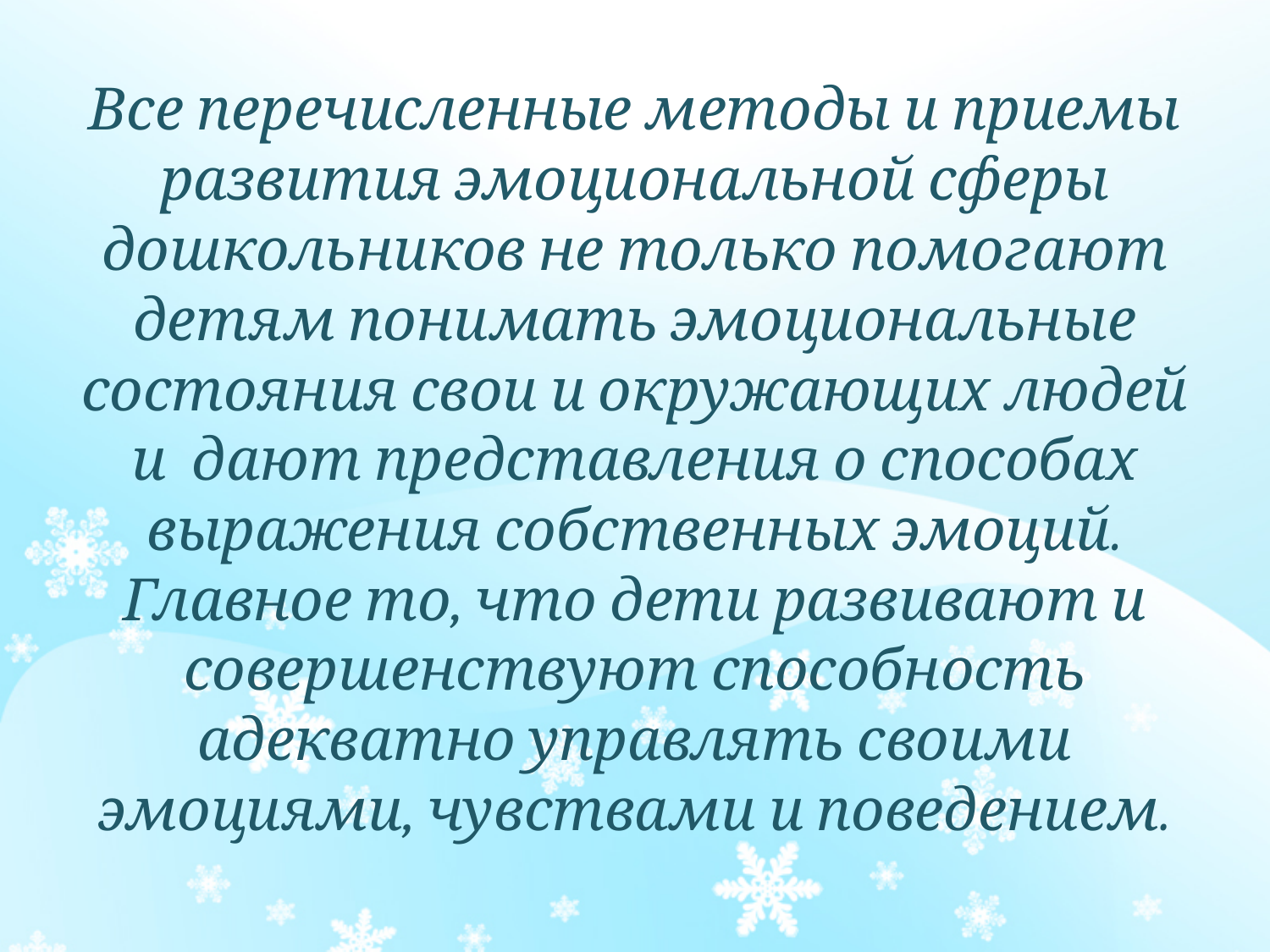

# Все перечисленные методы и приемы развития эмоциональной сферы дошкольников не только помогают детям понимать эмоциональные состояния свои и окружающих людей и  дают представления о способах выражения собственных эмоций. Главное то, что дети развивают и совершенствуют способность адекватно управлять своими эмоциями, чувствами и поведением.